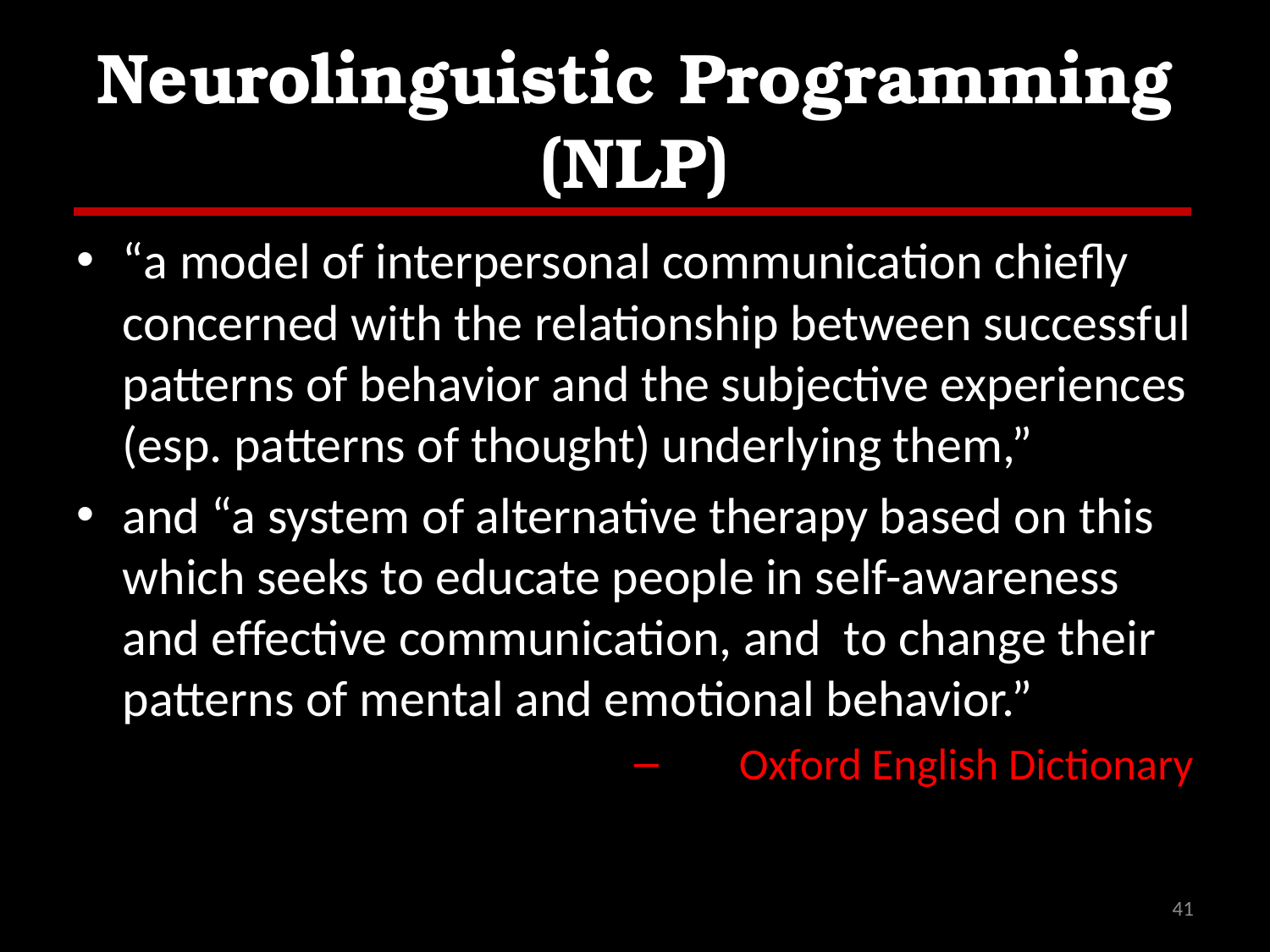

# Neurolinguistic Programming (NLP)
“a model of interpersonal communication chiefly concerned with the relationship between successful patterns of behavior and the subjective experiences (esp. patterns of thought) underlying them,”
and “a system of alternative therapy based on this which seeks to educate people in self-awareness and effective communication, and  to change their patterns of mental and emotional behavior.”
Oxford English Dictionary
41